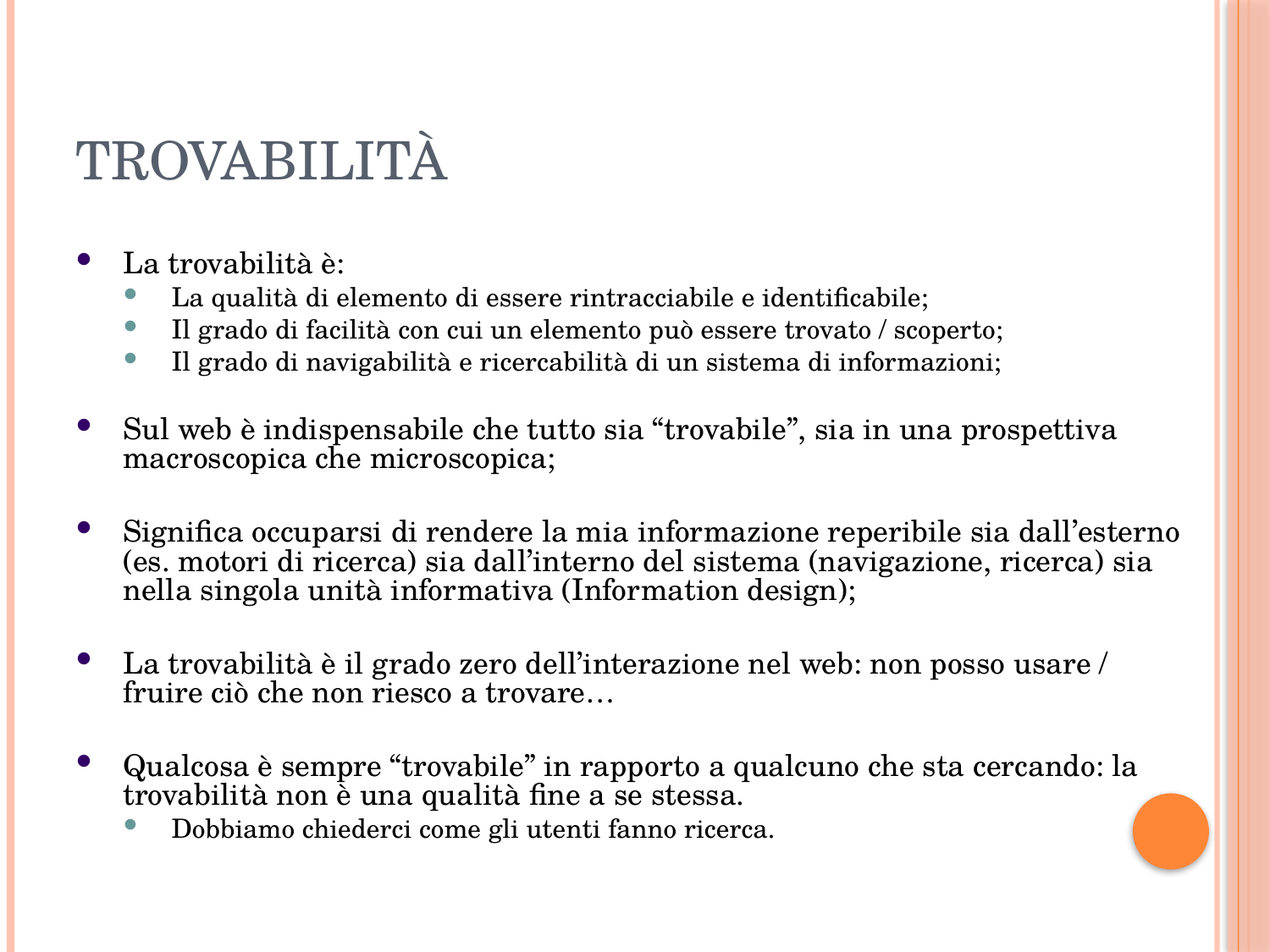

Trovabilità
La trovabilità è:
La qualità di elemento di essere rintracciabile e identificabile;
Il grado di facilità con cui un elemento può essere trovato / scoperto;
Il grado di navigabilità e ricercabilità di un sistema di informazioni;

Sul web è indispensabile che tutto sia “trovabile”, sia in una prospettiva macroscopica che microscopica;

Significa occuparsi di rendere la mia informazione reperibile sia dall’esterno (es. motori di ricerca) sia dall’interno del sistema (navigazione, ricerca) sia nella singola unità informativa (Information design);

La trovabilità è il grado zero dell’interazione nel web: non posso usare / fruire ciò che non riesco a trovare…

Qualcosa è sempre “trovabile” in rapporto a qualcuno che sta cercando: la trovabilità non è una qualità fine a se stessa.
Dobbiamo chiederci come gli utenti fanno ricerca.